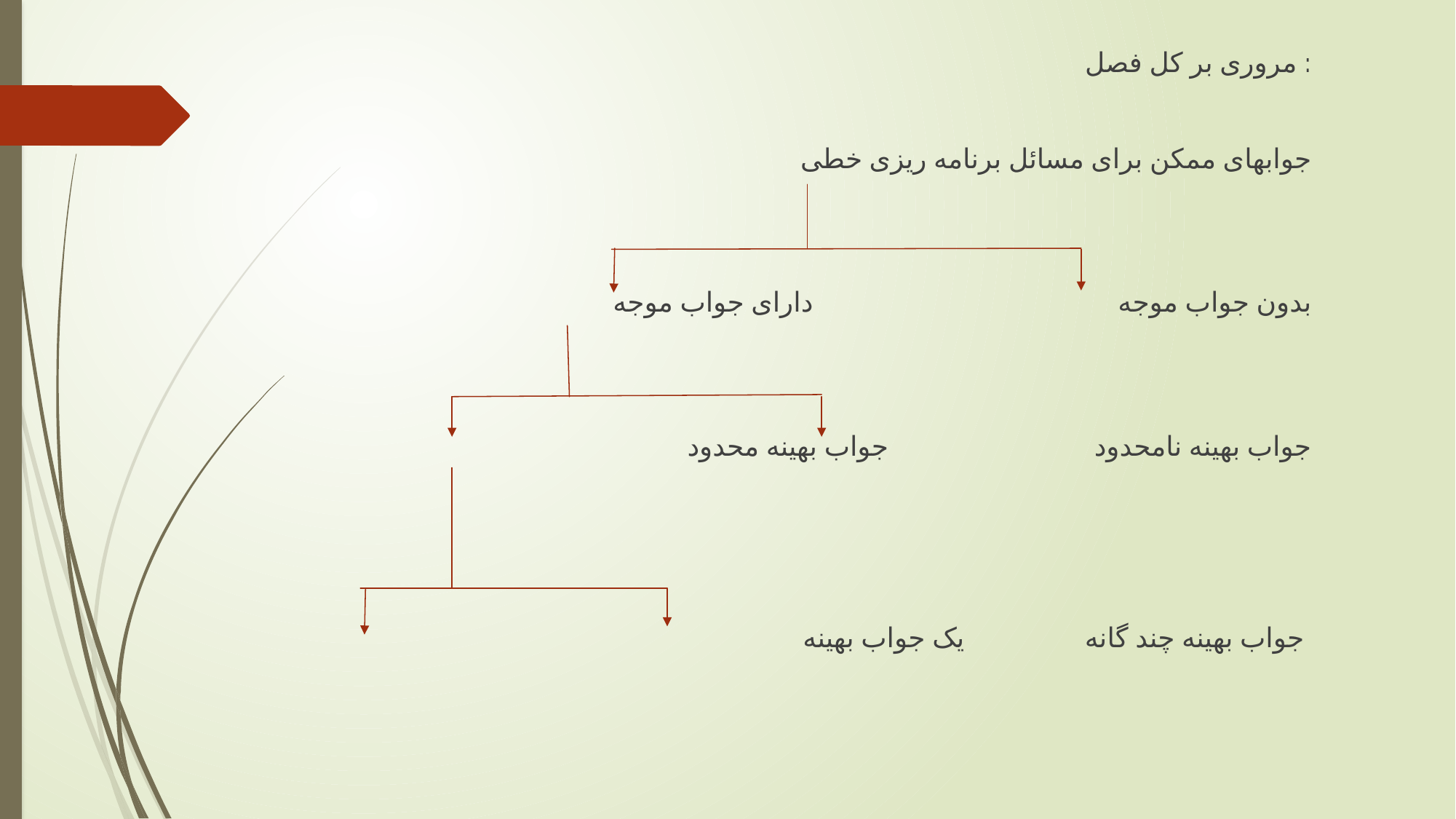

مروری بر کل فصل :

                         جوابهای ممکن برای مسائل برنامه ریزی خطی

              بدون جواب موجه                                           دارای جواب موجه

                                 جواب بهینه نامحدود                             جواب بهینه محدود

                                                     جواب بهینه چند گانه                 یک جواب بهینه